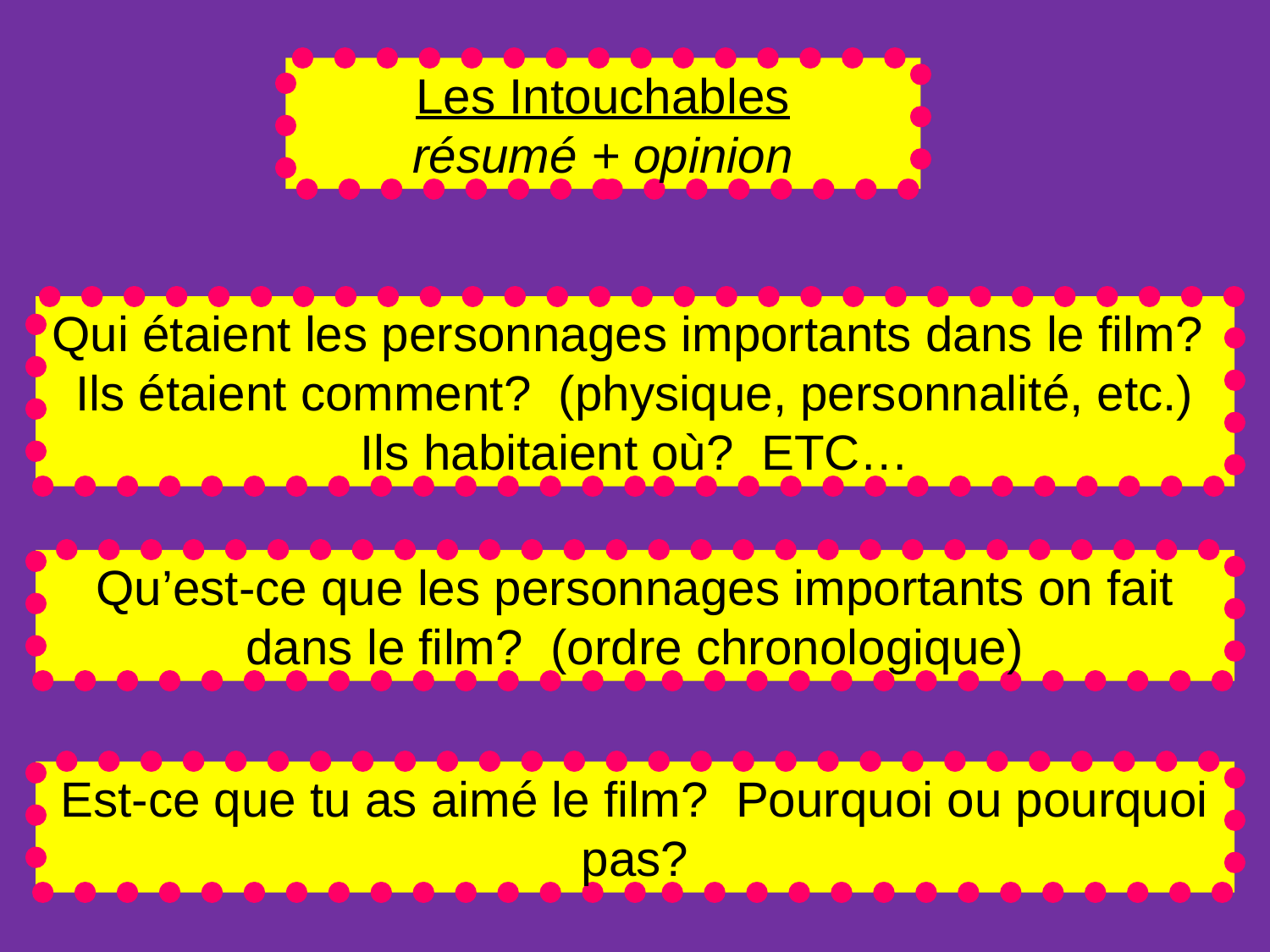

Les Intouchables
résumé + opinion
Qui étaient les personnages importants dans le film?  Ils étaient comment?  (physique, personnalité, etc.) Ils habitaient où?  ETC…
Qu’est-ce que les personnages importants on fait dans le film?  (ordre chronologique)
Est-ce que tu as aimé le film?  Pourquoi ou pourquoi pas?